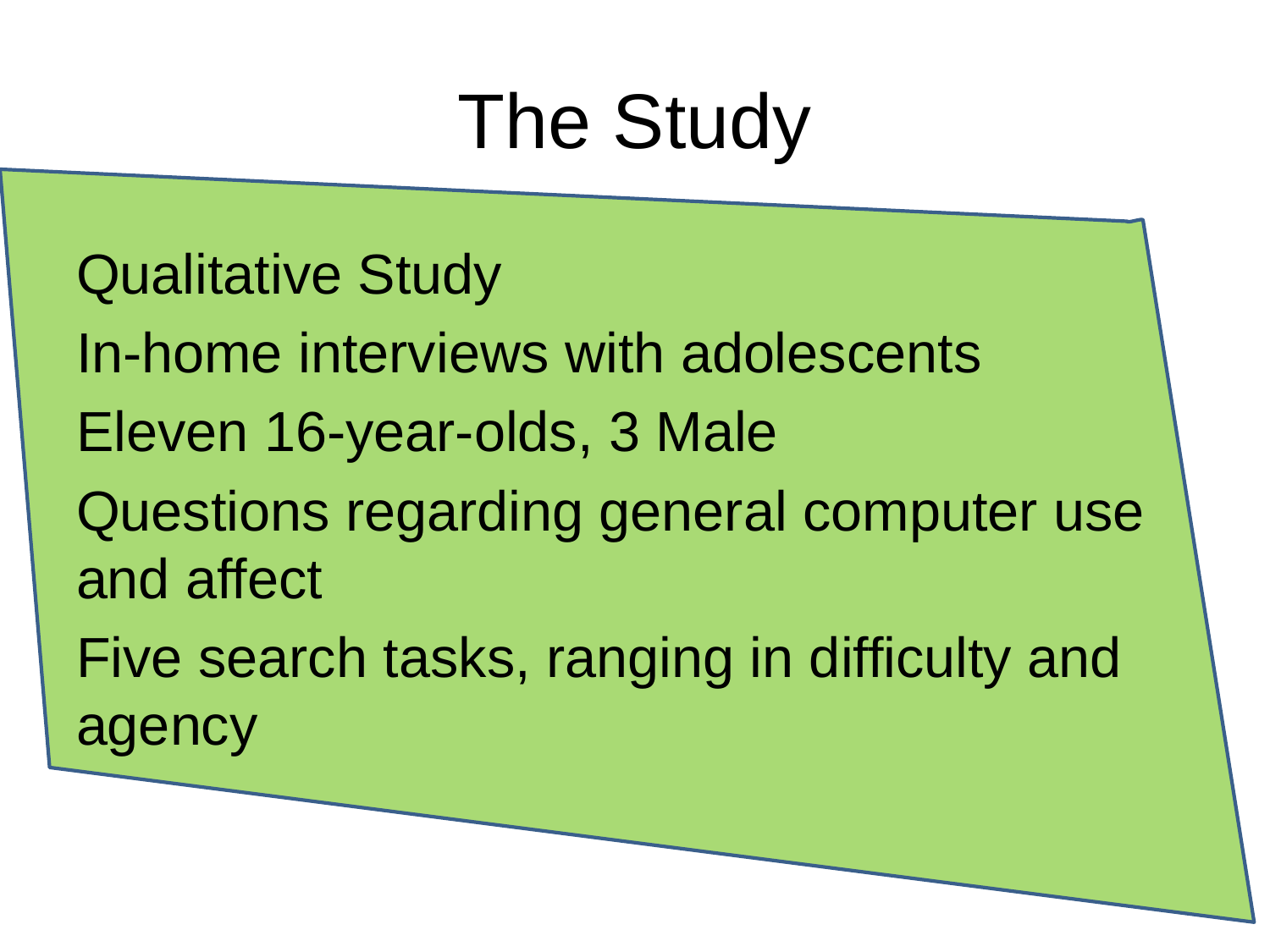

# The Study

Qualitative Study
In-home interviews with adolescents
Eleven 16-year-olds, 3 Male
Questions regarding general computer use and affect
Five search tasks, ranging in difficulty and agency